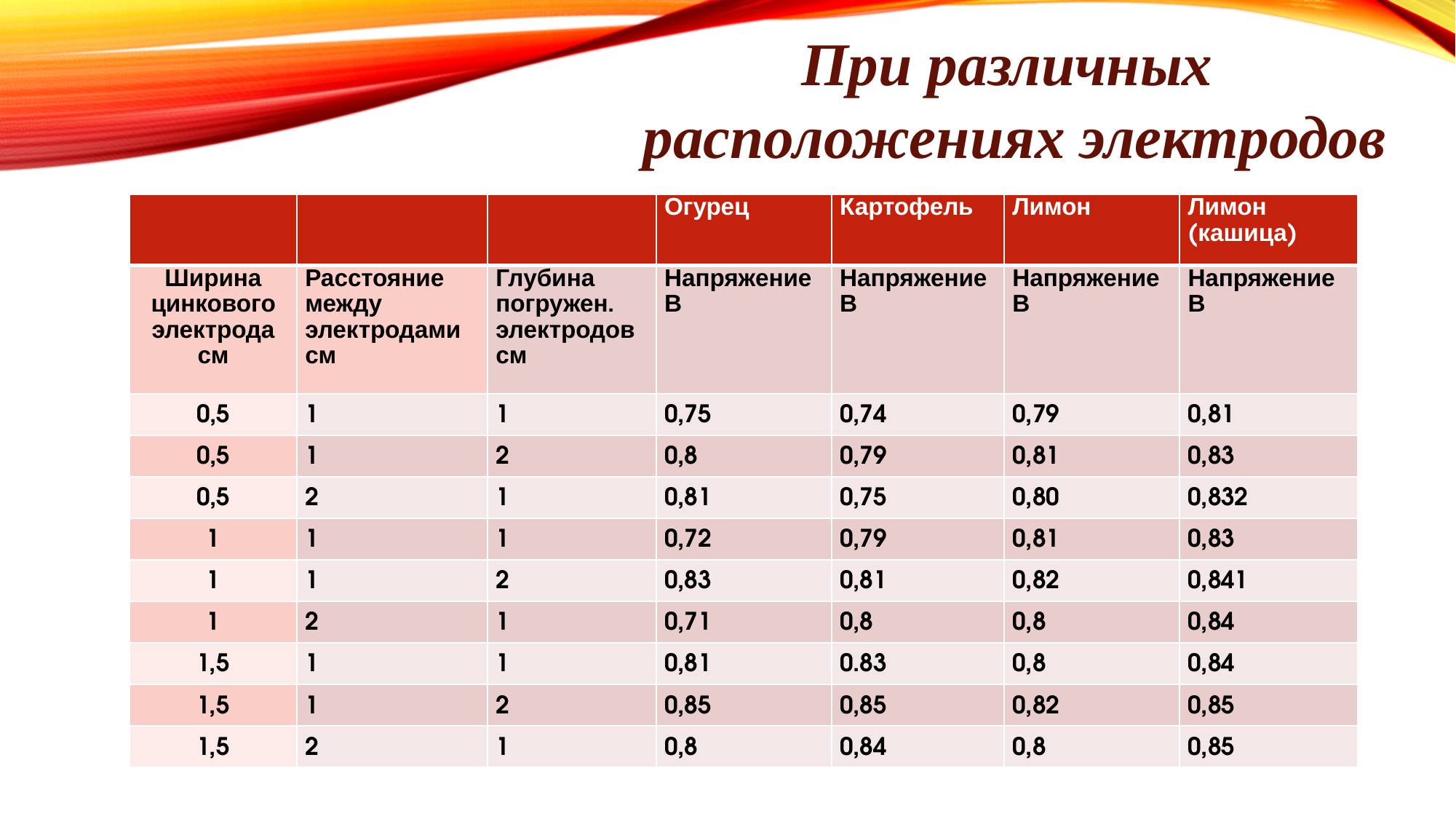

При различных
расположениях электродов
|  |  |  | Огурец | Картофель | Лимон | Лимон (кашица) |
| --- | --- | --- | --- | --- | --- | --- |
| Ширина цинкового электрода см | Расстояние между электродами см | Глубина погружен. электродов см | Напряжение В | Напряжение В | Напряжение В | Напряжение В |
| 0,5 | 1 | 1 | 0,75 | 0,74 | 0,79 | 0,81 |
| 0,5 | 1 | 2 | 0,8 | 0,79 | 0,81 | 0,83 |
| 0,5 | 2 | 1 | 0,81 | 0,75 | 0,80 | 0,832 |
| 1 | 1 | 1 | 0,72 | 0,79 | 0,81 | 0,83 |
| 1 | 1 | 2 | 0,83 | 0,81 | 0,82 | 0,841 |
| 1 | 2 | 1 | 0,71 | 0,8 | 0,8 | 0,84 |
| 1,5 | 1 | 1 | 0,81 | 0.83 | 0,8 | 0,84 |
| 1,5 | 1 | 2 | 0,85 | 0,85 | 0,82 | 0,85 |
| 1,5 | 2 | 1 | 0,8 | 0,84 | 0,8 | 0,85 |